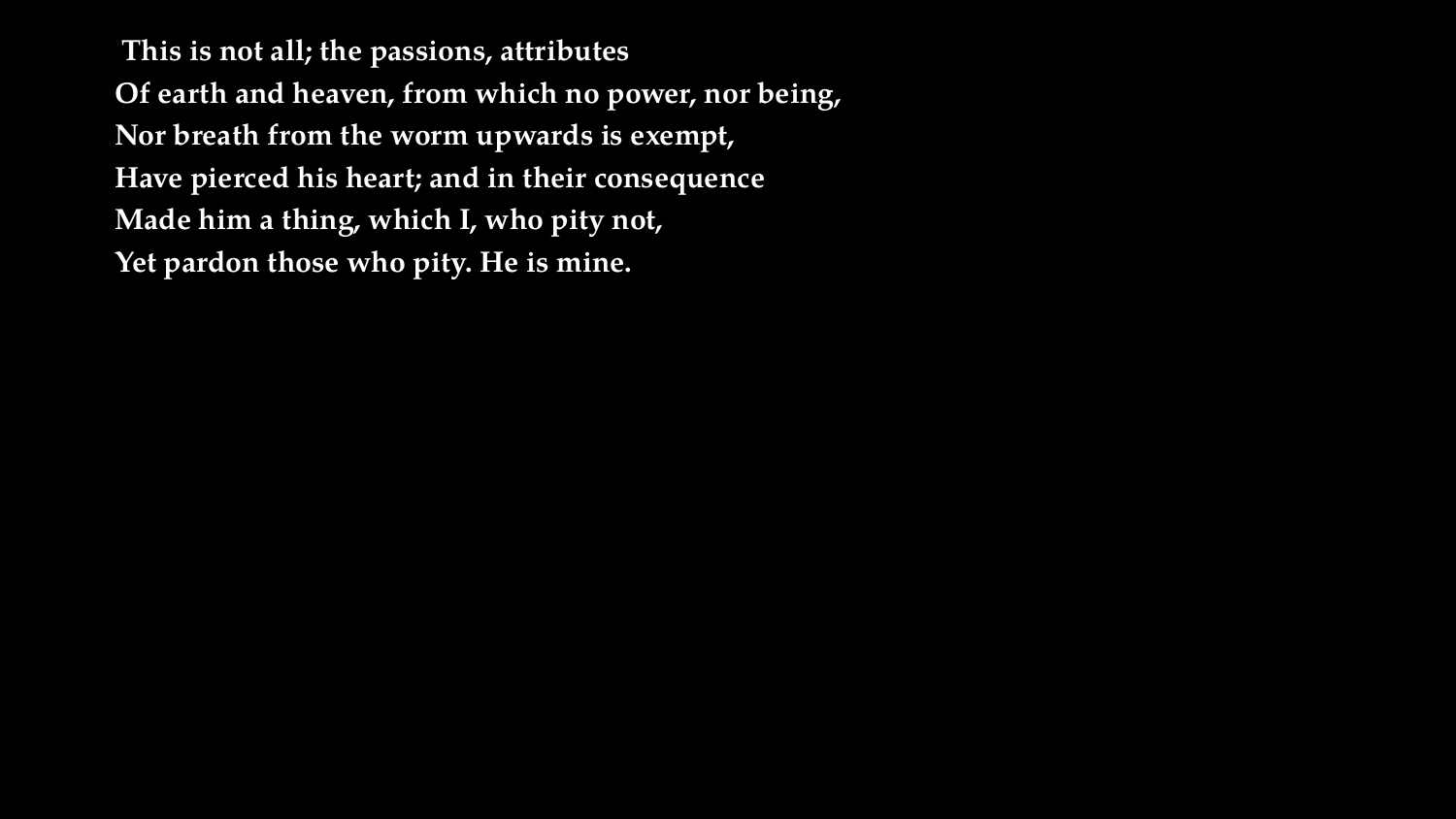

# This is not all; the passions, attributes Of earth and heaven, from which no power, nor being, Nor breath from the worm upwards is exempt, Have pierced his heart; and in their consequence Made him a thing, which I, who pity not, Yet pardon those who pity. He is mine.